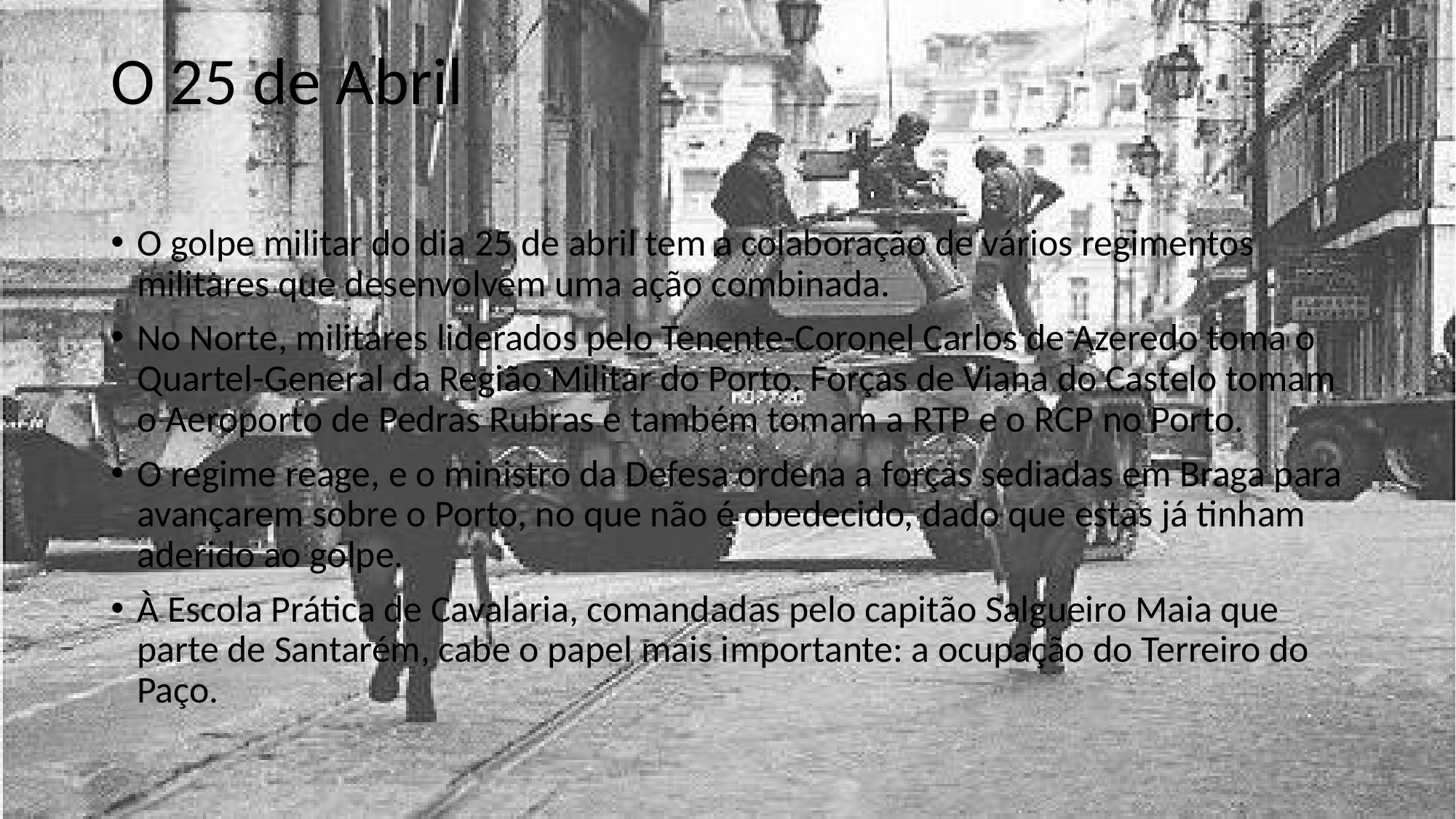

# O 25 de Abril
O golpe militar do dia 25 de abril tem a colaboração de vários regimentos militares que desenvolvem uma ação combinada.
No Norte, militares liderados pelo Tenente-Coronel Carlos de Azeredo toma o Quartel-General da Região Militar do Porto. Forças de Viana do Castelo tomam o Aeroporto de Pedras Rubras e também tomam a RTP e o RCP no Porto.
O regime reage, e o ministro da Defesa ordena a forças sediadas em Braga para avançarem sobre o Porto, no que não é obedecido, dado que estas já tinham aderido ao golpe.
À Escola Prática de Cavalaria, comandadas pelo capitão Salgueiro Maia que parte de Santarém, cabe o papel mais importante: a ocupação do Terreiro do Paço.